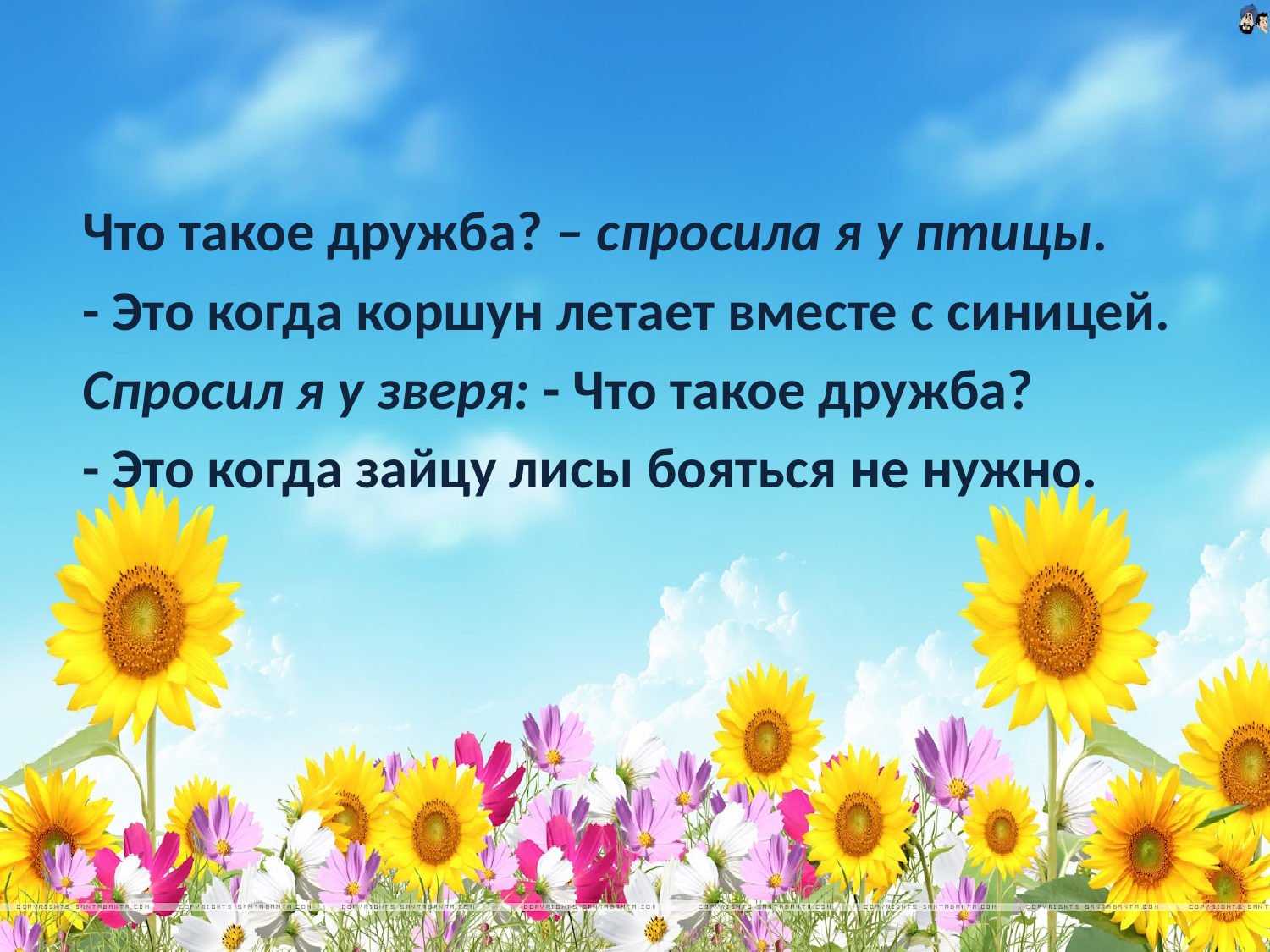

#
Что такое дружба? – спросила я у птицы.
- Это когда коршун летает вместе с синицей.
Спросил я у зверя: - Что такое дружба?
- Это когда зайцу лисы бояться не нужно.